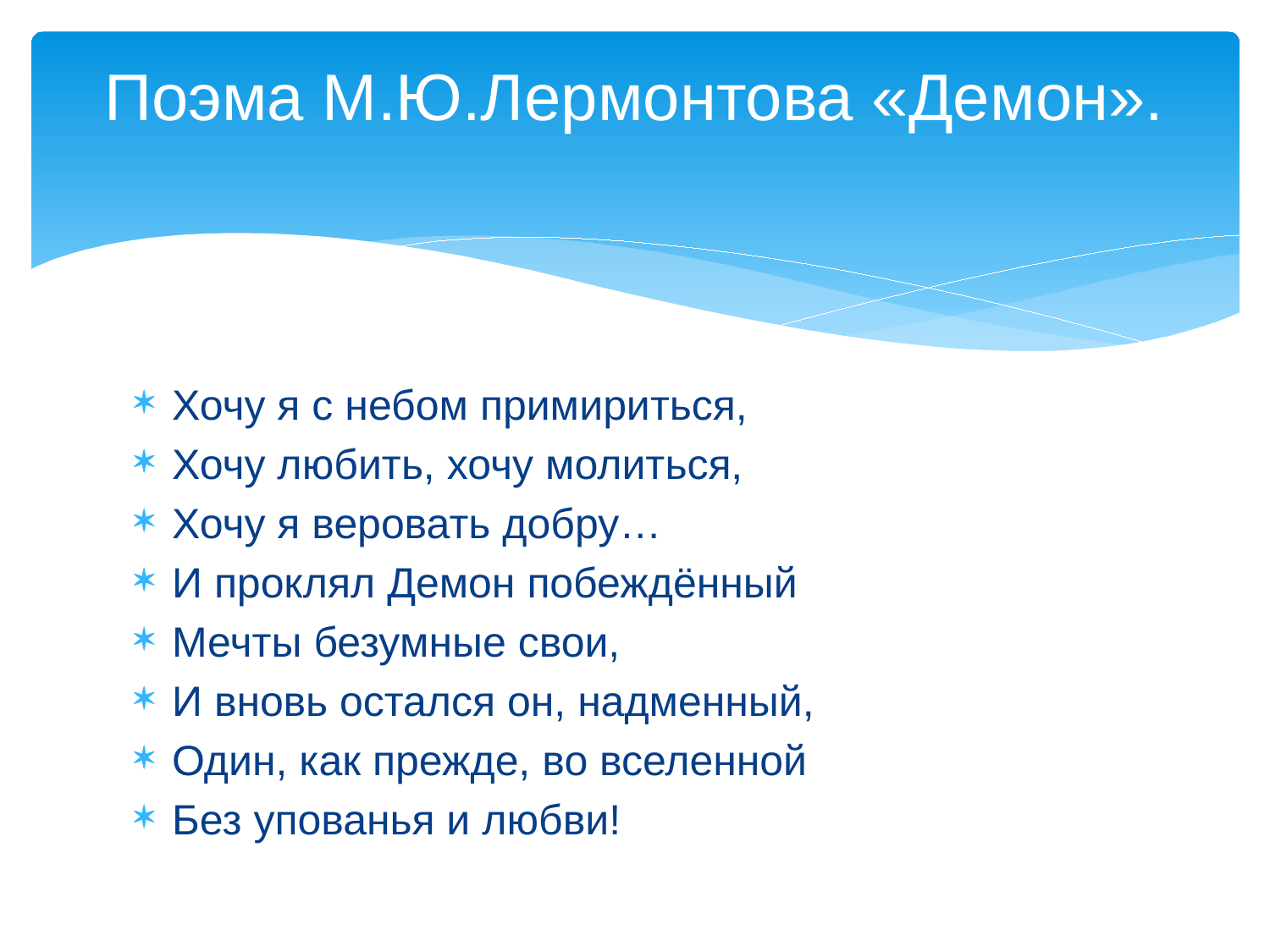

# Поэма М.Ю.Лермонтова «Демон».
Хочу я с небом примириться,
Хочу любить, хочу молиться,
Хочу я веровать добру…
И проклял Демон побеждённый
Мечты безумные свои,
И вновь остался он, надменный,
Один, как прежде, во вселенной
Без упованья и любви!